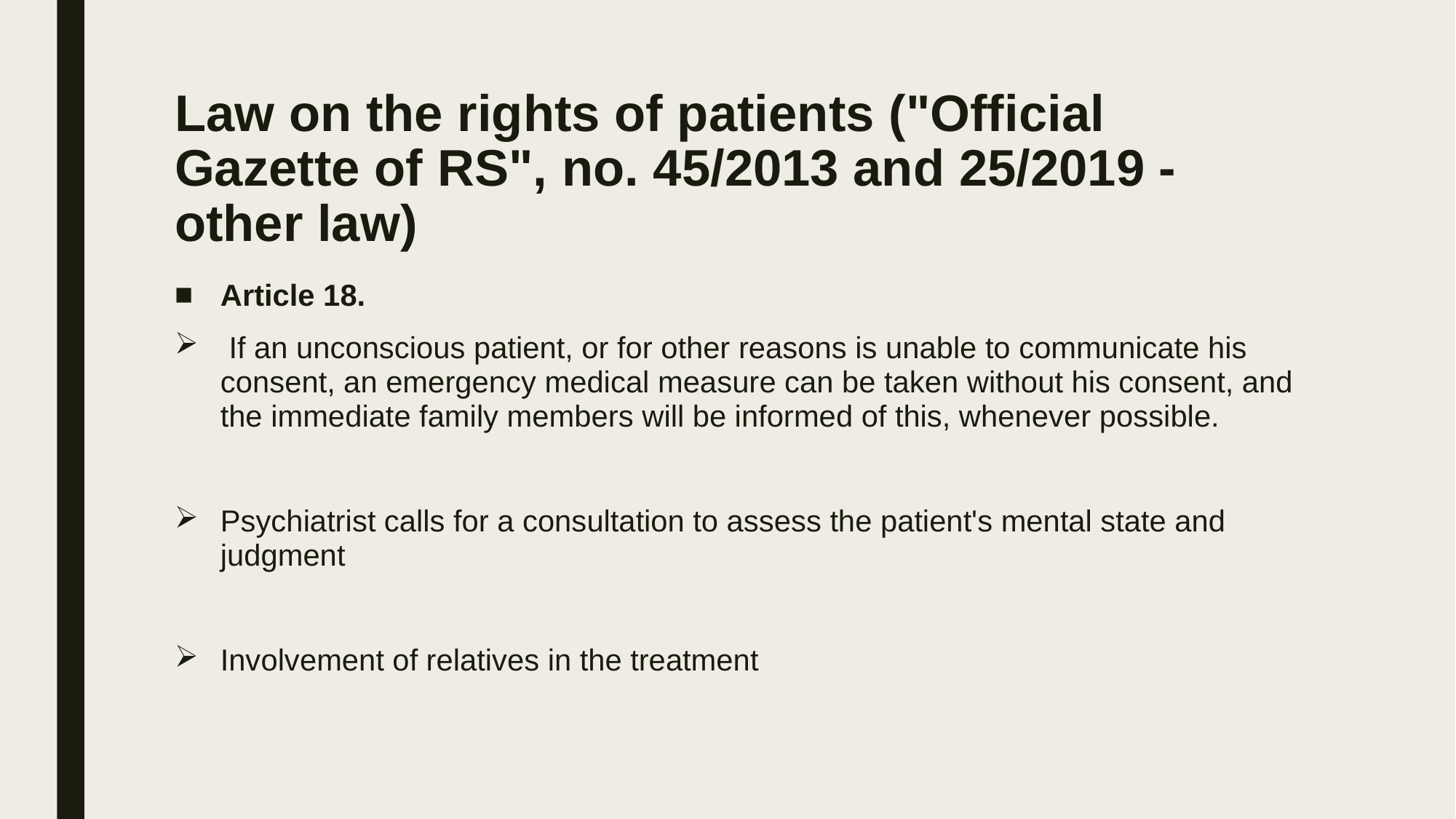

# Law on the rights of patients ("Official Gazette of RS", no. 45/2013 and 25/2019 - other law)
Article 18.
 If an unconscious patient, or for other reasons is unable to communicate his consent, an emergency medical measure can be taken without his consent, and the immediate family members will be informed of this, whenever possible.

Psychiatrist calls for a consultation to assess the patient's mental state and judgment

Involvement of relatives in the treatment